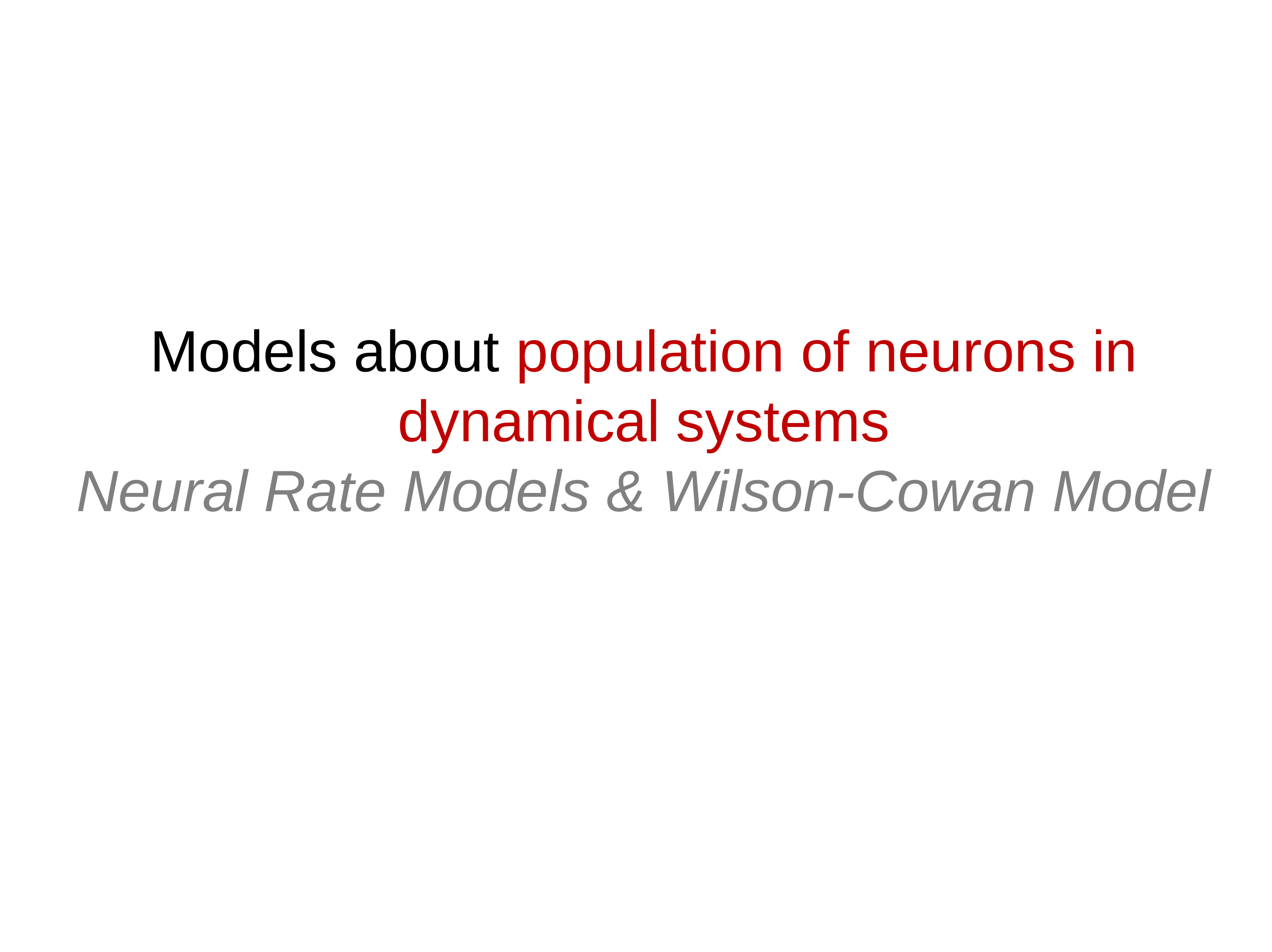

Models about population of neurons in dynamical systems
Neural Rate Models & Wilson-Cowan Model